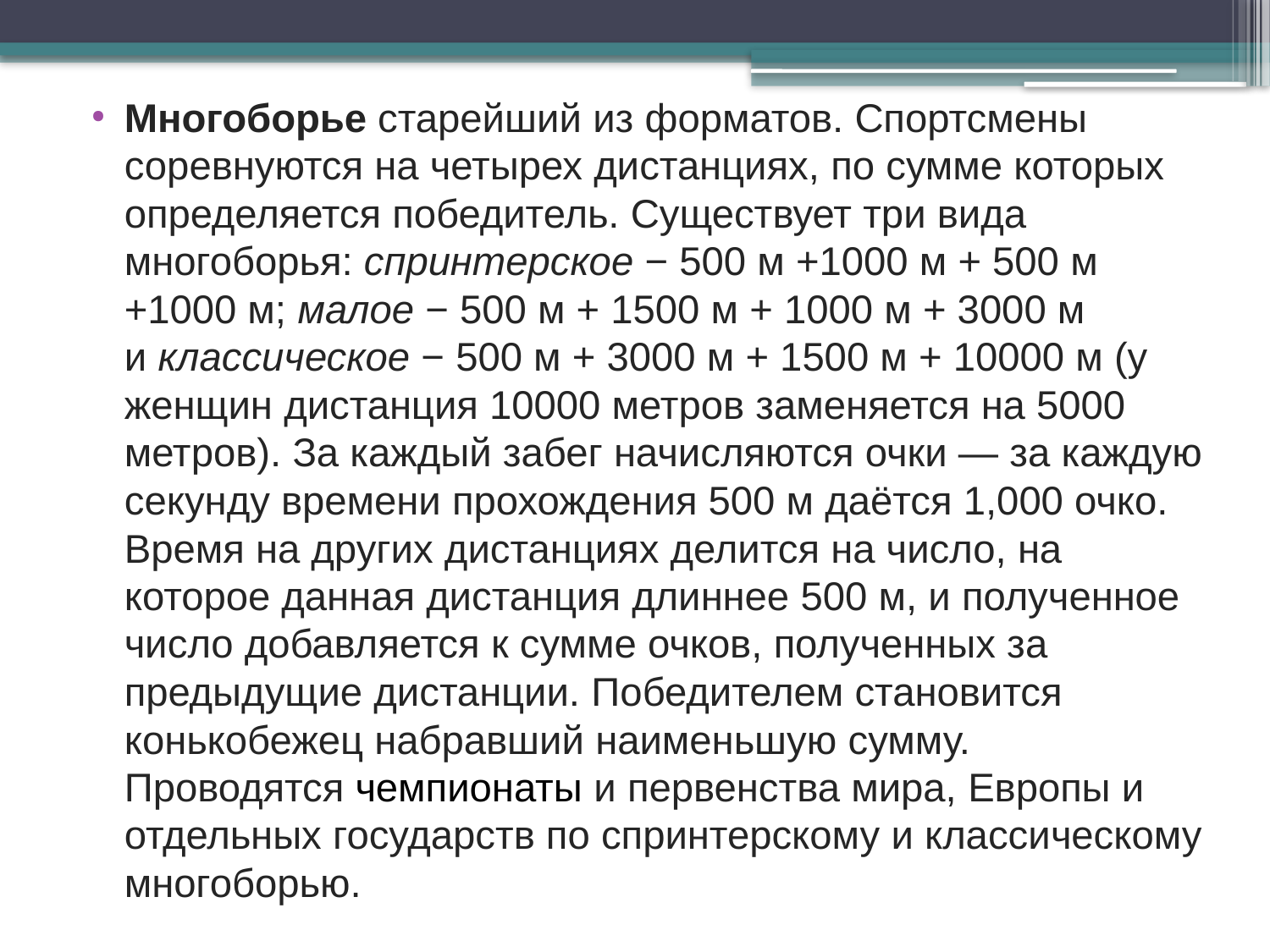

Многоборье старейший из форматов. Спортсмены соревнуются на четырех дистанциях, по сумме которых определяется победитель. Существует три вида многоборья: спринтерское − 500 м +1000 м + 500 м +1000 м; малое − 500 м + 1500 м + 1000 м + 3000 м и классическое − 500 м + 3000 м + 1500 м + 10000 м (у женщин дистанция 10000 метров заменяется на 5000 метров). За каждый забег начисляются очки — за каждую секунду времени прохождения 500 м даётся 1,000 очко. Время на других дистанциях делится на число, на которое данная дистанция длиннее 500 м, и полученное число добавляется к сумме очков, полученных за предыдущие дистанции. Победителем становится конькобежец набравший наименьшую сумму. Проводятся чемпионаты и первенства мира, Европы и отдельных государств по спринтерскому и классическому многоборью.